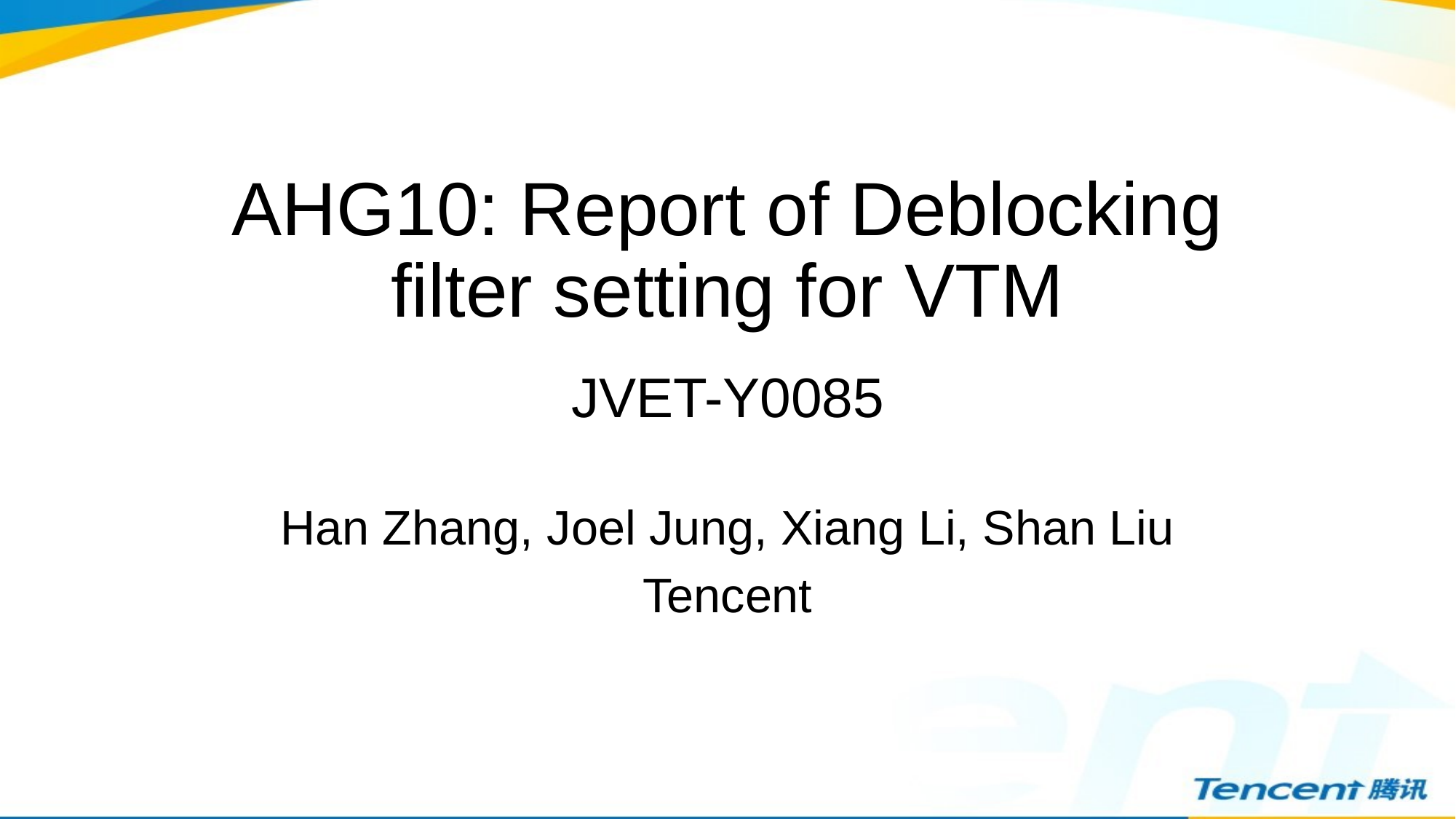

# AHG10: Report of Deblocking filter setting for VTM JVET-Y0085
Han Zhang, Joel Jung, Xiang Li, Shan Liu
Tencent